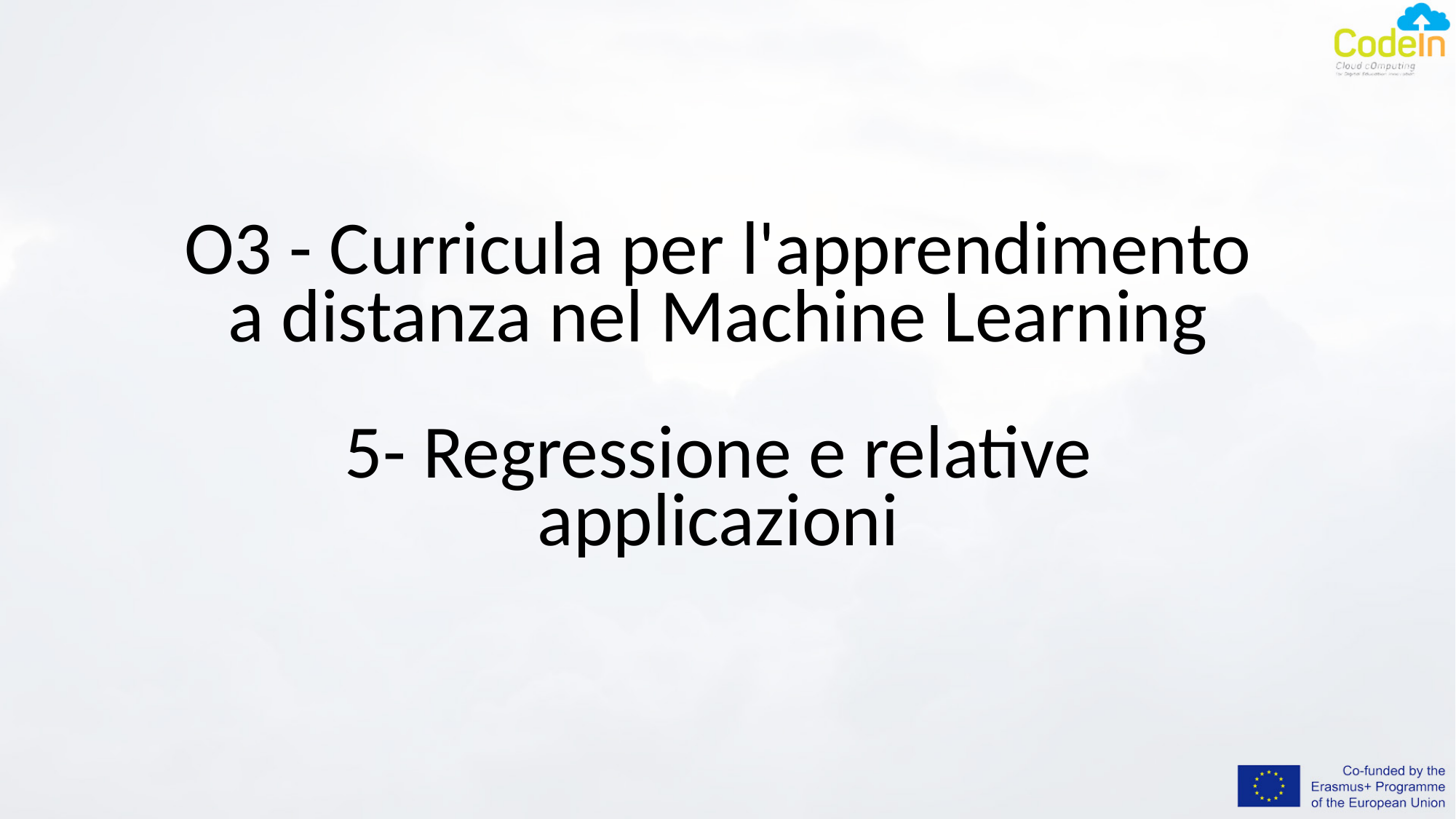

# O3 - Curricula per l'apprendimento a distanza nel Machine Learning 5- Regressione e relative applicazioni